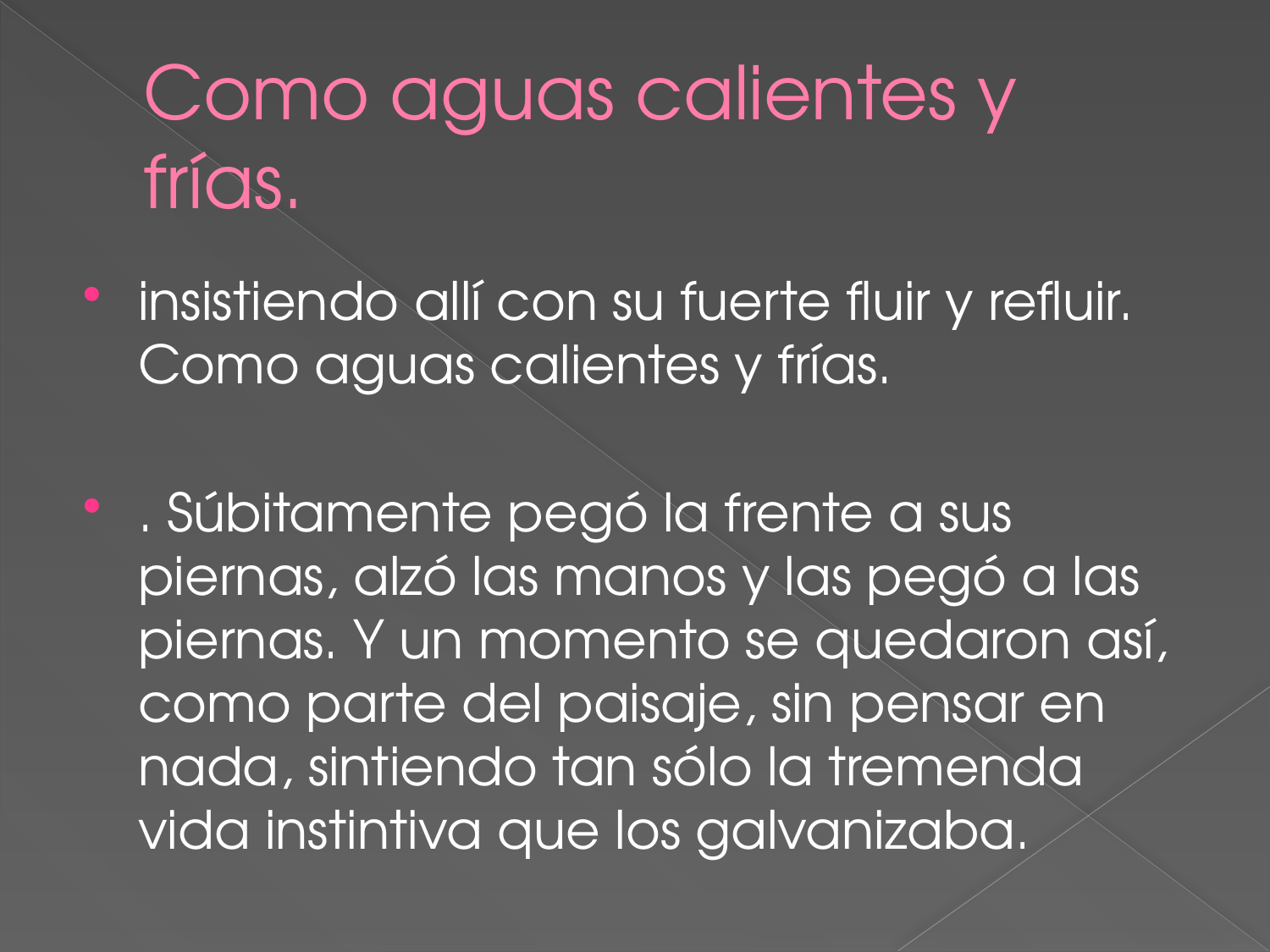

# Como aguas calientes y frías.
insistiendo allí con su fuerte fluir y refluir. Como aguas calientes y frías.

. Súbitamente pegó la frente a sus piernas, alzó las manos y las pegó a las piernas. Y un momento se quedaron así, como parte del paisaje, sin pensar en nada, sintiendo tan sólo la tremenda vida instintiva que los galvanizaba.